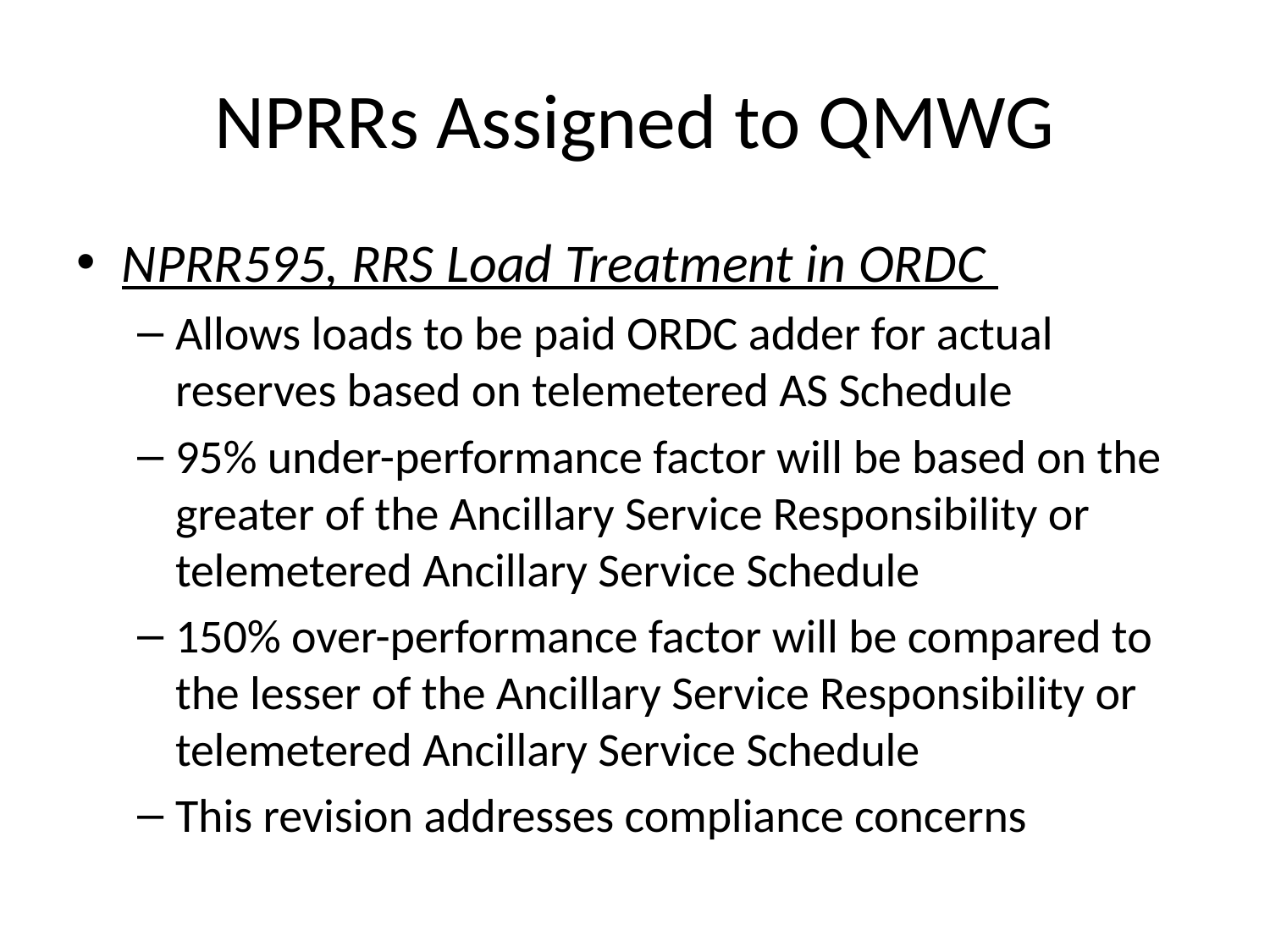

# NPRRs Assigned to QMWG
NPRR595, RRS Load Treatment in ORDC
Allows loads to be paid ORDC adder for actual reserves based on telemetered AS Schedule
95% under-performance factor will be based on the greater of the Ancillary Service Responsibility or telemetered Ancillary Service Schedule
150% over-performance factor will be compared to the lesser of the Ancillary Service Responsibility or telemetered Ancillary Service Schedule
This revision addresses compliance concerns